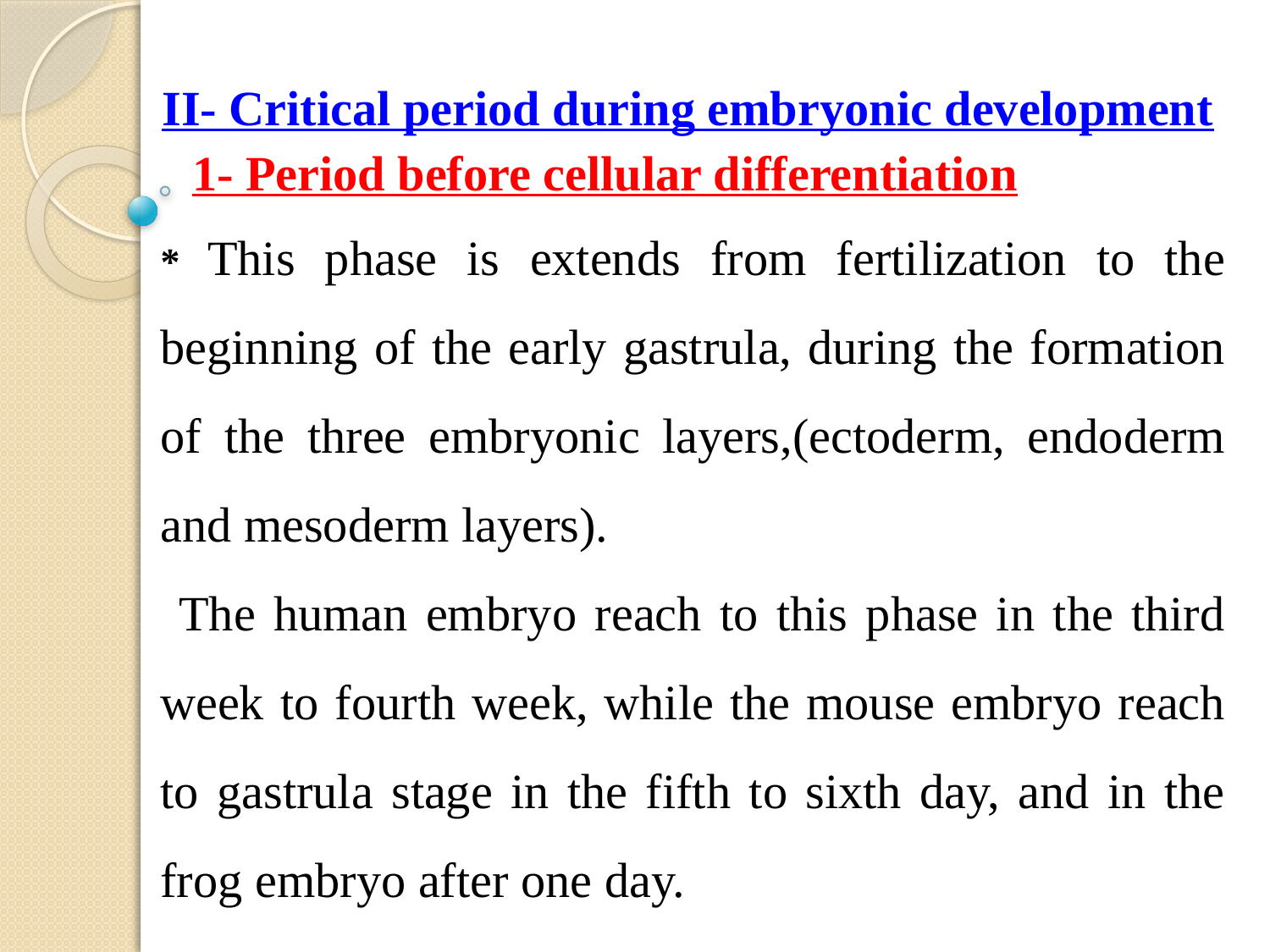

II- Critical period during embryonic development
1- Period before cellular differentiation
* This phase is extends from fertilization to the beginning of the early gastrula, during the formation of the three embryonic layers,(ectoderm, endoderm and mesoderm layers).
 The human embryo reach to this phase in the third week to fourth week, while the mouse embryo reach to gastrula stage in the fifth to sixth day, and in the frog embryo after one day.